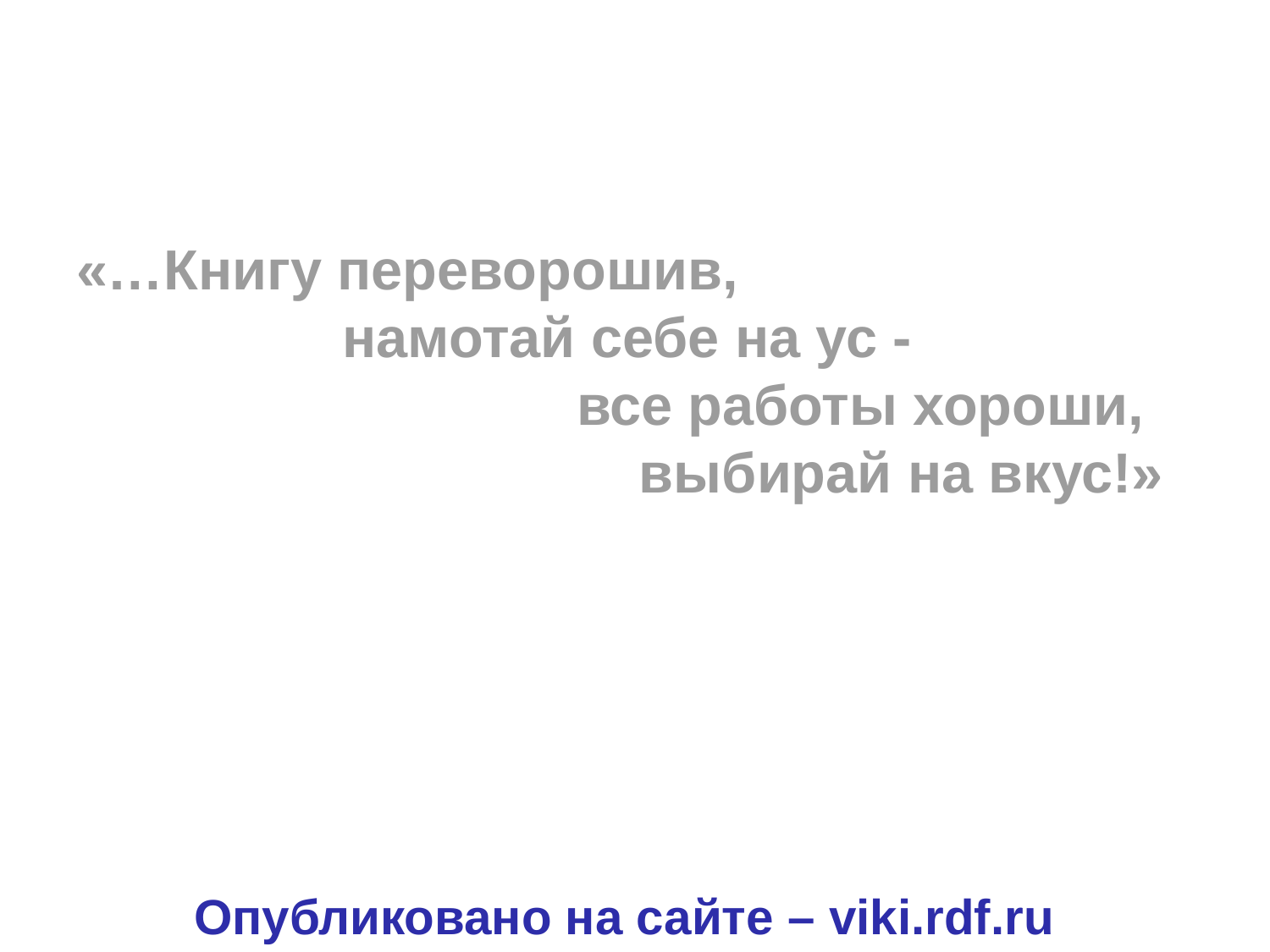

«…Книгу переворошив,
              намотай себе на ус -
                             все работы хороши,
                                 выбирай на вкус!»
Опубликовано на сайте – viki.rdf.ru